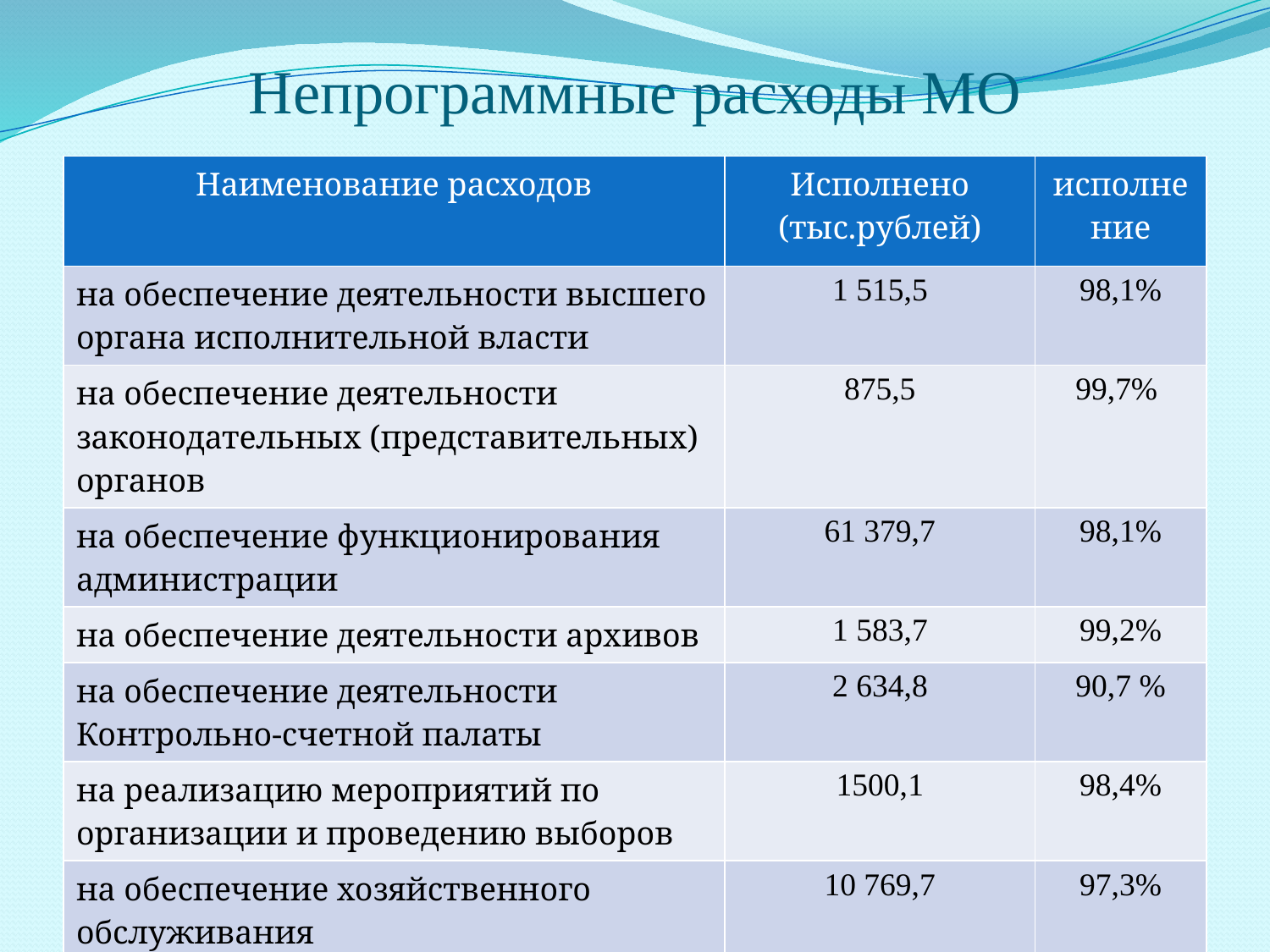

# Непрограммные расходы МО
| Наименование расходов | Исполнено (тыс.рублей) | исполнение |
| --- | --- | --- |
| на обеспечение деятельности высшего органа исполнительной власти | 1 515,5 | 98,1% |
| на обеспечение деятельности законодательных (представительных) органов | 875,5 | 99,7% |
| на обеспечение функционирования администрации | 61 379,7 | 98,1% |
| на обеспечение деятельности архивов | 1 583,7 | 99,2% |
| на обеспечение деятельности Контрольно-счетной палаты | 2 634,8 | 90,7 % |
| на реализацию мероприятий по организации и проведению выборов | 1500,1 | 98,4% |
| на обеспечение хозяйственного обслуживания | 10 769,7 | 97,3% |